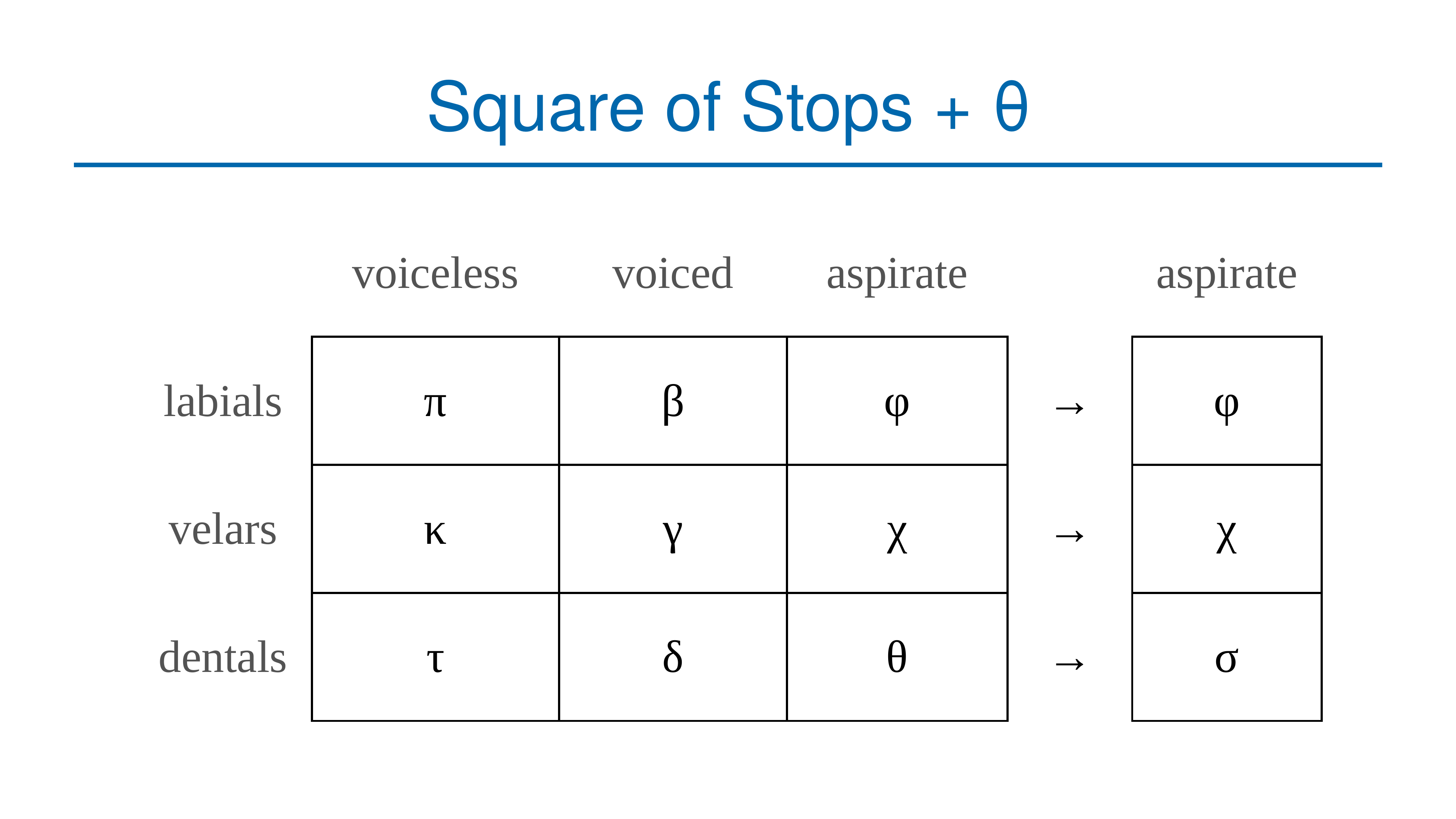

# Square of Stops + θ
|  | voiceless | voiced | aspirate |  | aspirate |
| --- | --- | --- | --- | --- | --- |
| labials | π | β | φ | → | φ |
| velars | κ | γ | χ | → | χ |
| dentals | τ | δ | θ | → | σ |